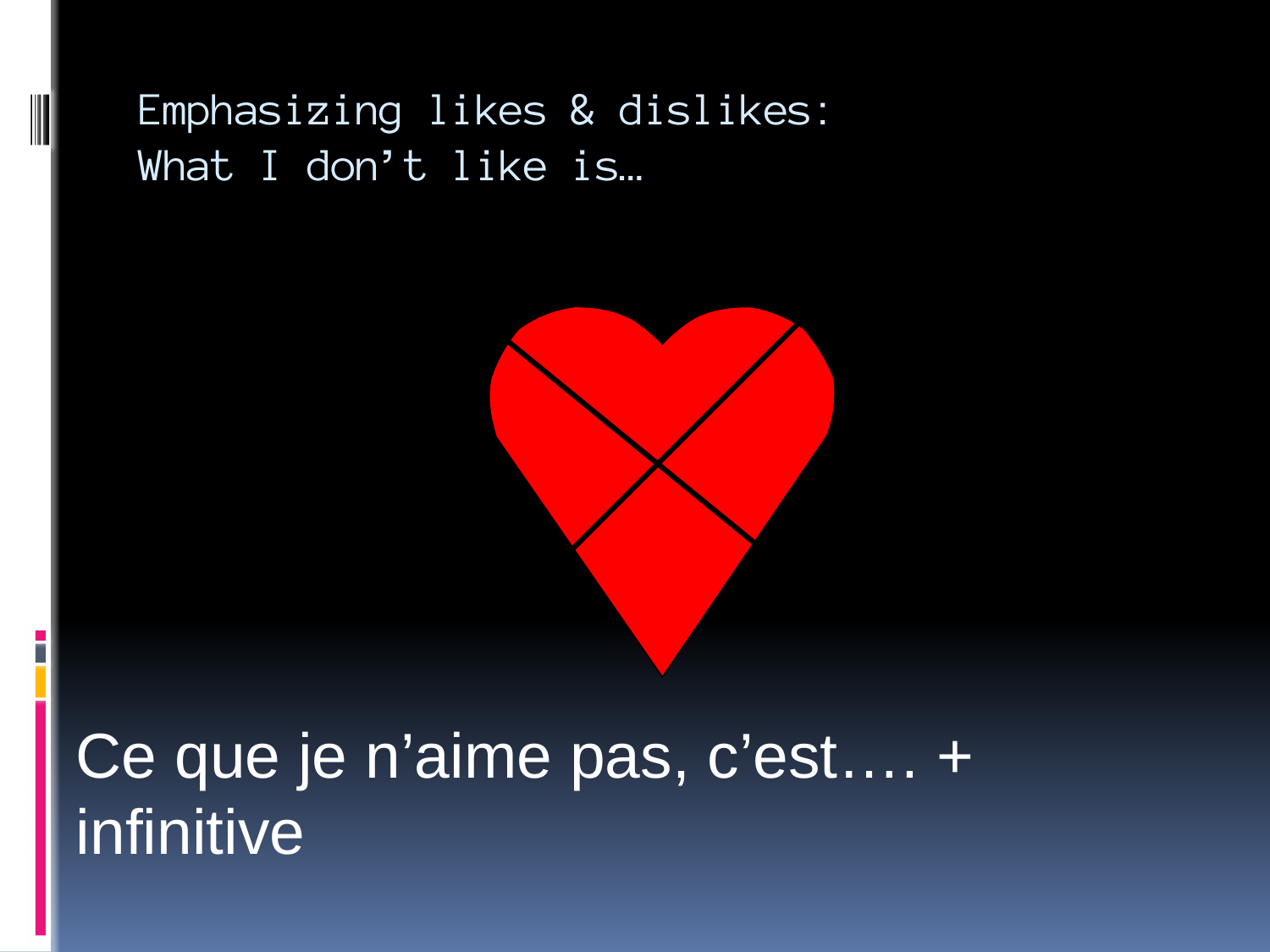

# Emphasizing likes & dislikes: What I don’t like is…

Ce que je n’aime pas, c’est…. + infinitive